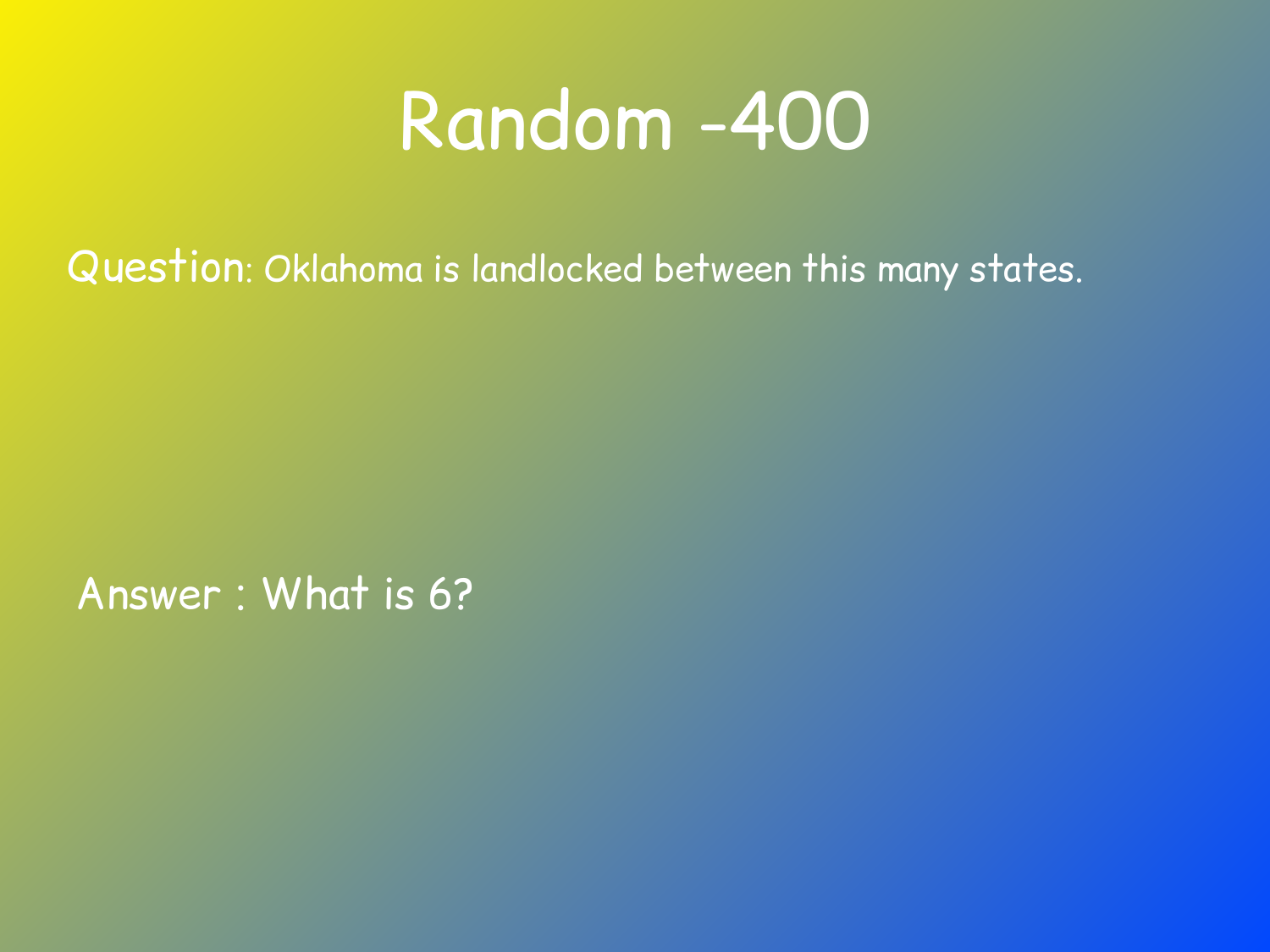

# Random -400
Question: Oklahoma is landlocked between this many states.

Answer : What is 6?